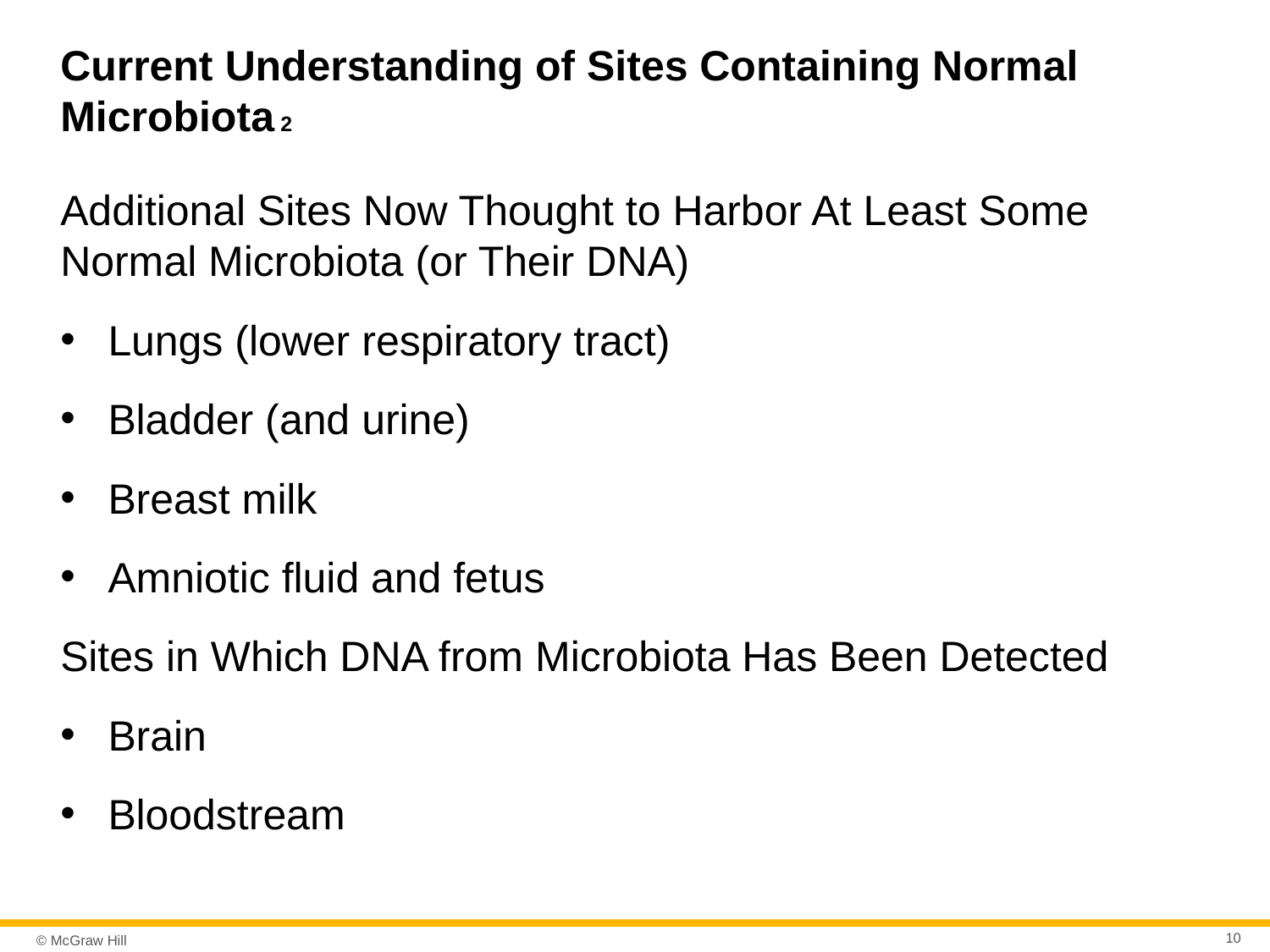

# Current Understanding of Sites Containing Normal Microbiota 2
Additional Sites Now Thought to Harbor At Least Some Normal Microbiota (or Their DNA)
Lungs (lower respiratory tract)
Bladder (and urine)
Breast milk
Amniotic fluid and fetus
Sites in Which DNA from Microbiota Has Been Detected
Brain
Bloodstream